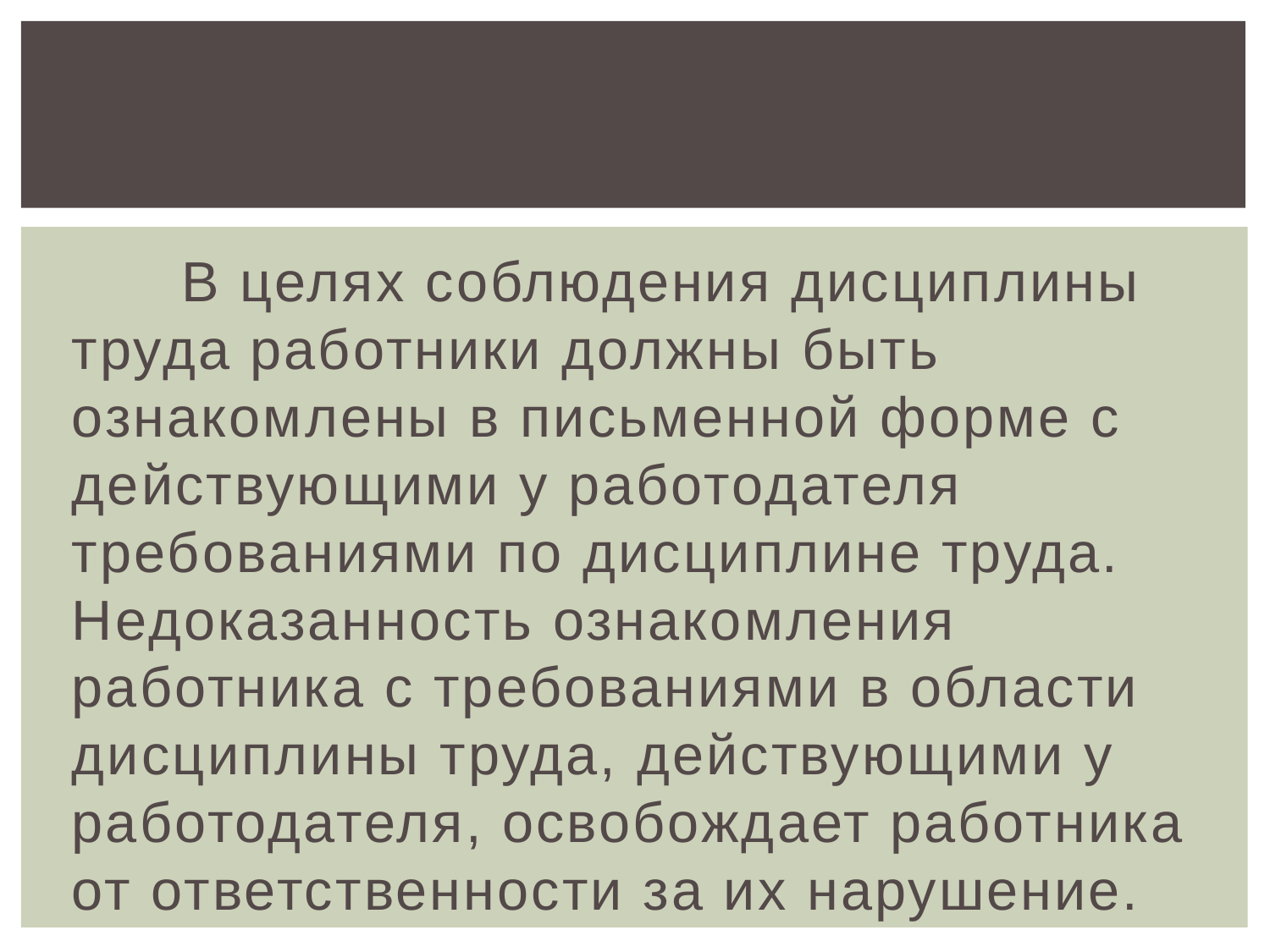

В целях соблюдения дисциплины труда работники должны быть ознакомлены в письменной форме с действующими у работодателя требованиями по дисциплине труда. Недоказанность ознакомления работника с требованиями в области дисциплины труда, действующими у работодателя, освобождает работника от ответственности за их нарушение.